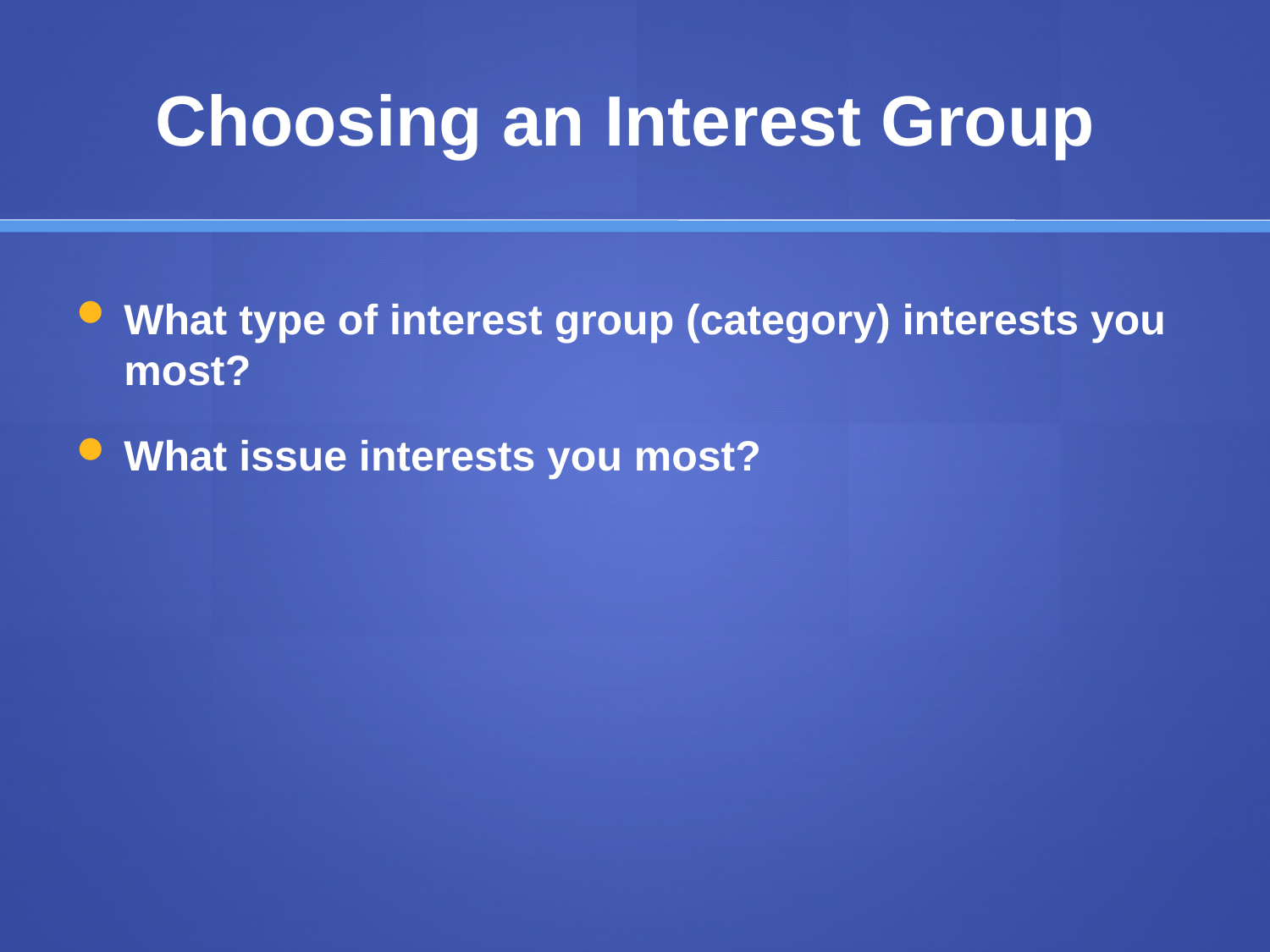

# Choosing an Interest Group
What type of interest group (category) interests you most?
What issue interests you most?